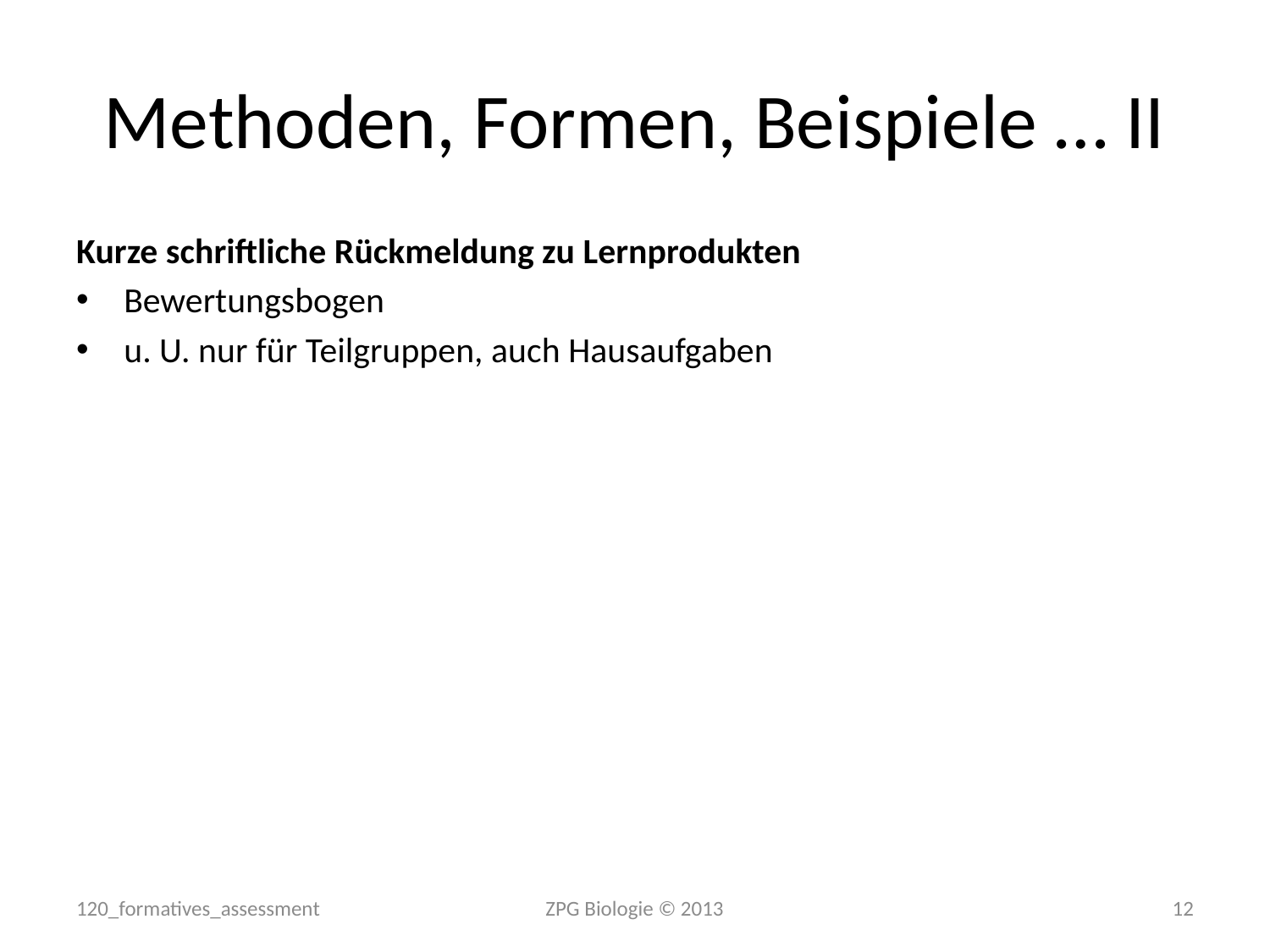

# Methoden, Formen, Beispiele … II
Kurze schriftliche Rückmeldung zu Lernprodukten
Bewertungsbogen
u. U. nur für Teilgruppen, auch Hausaufgaben
120_formatives_assessment
ZPG Biologie © 2013
12